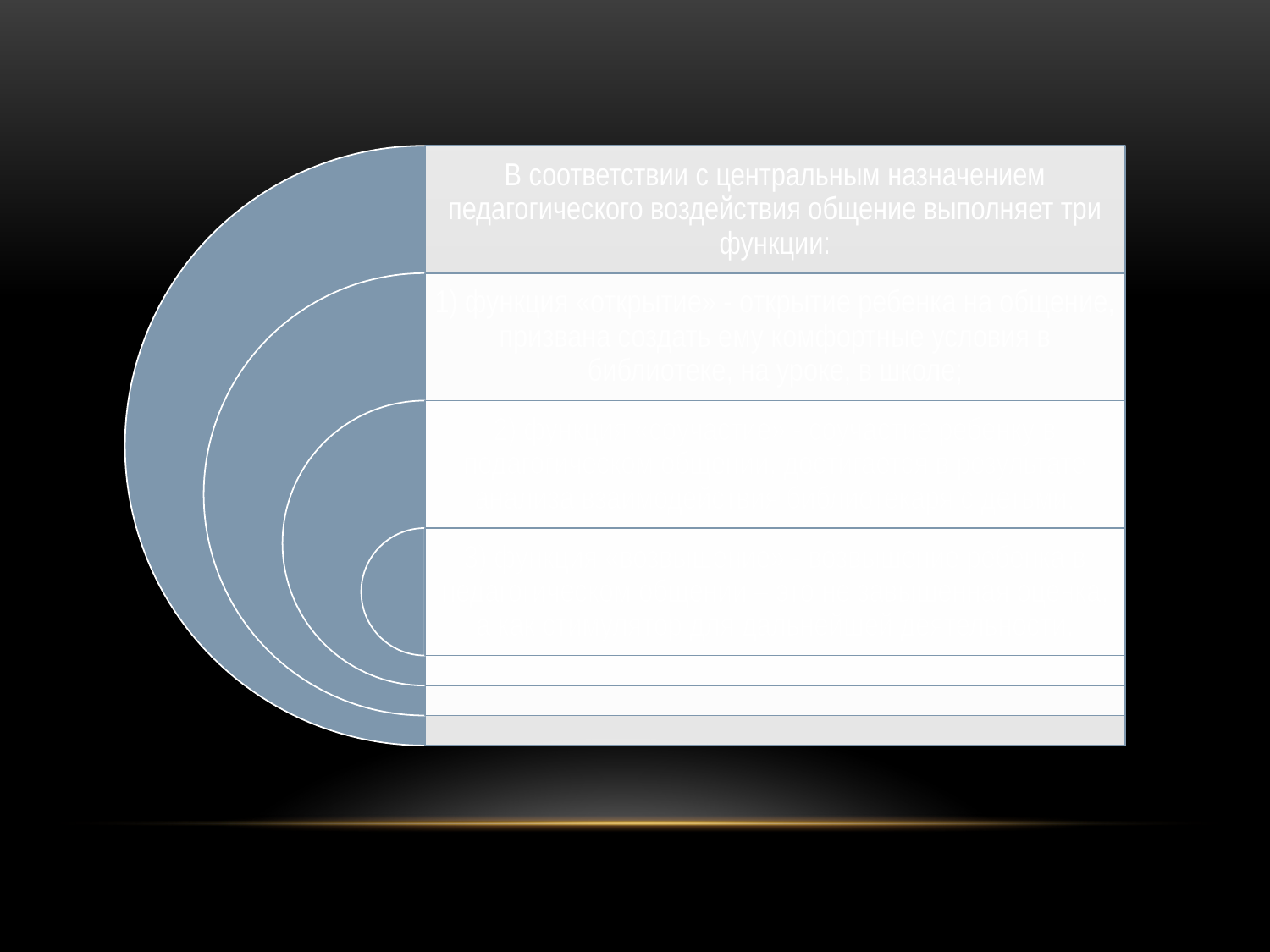

В соответствии с центральным назначением педагогического воздействия общение выполняет три функции:
1) функция «открытие» - открытие ребенка на общение, призвана создать ему комфортные условия в библиотеке, на уроке, в школе;
2) функция «соучастие» - соучастие ребенку в педагогическом общении, достигается в результате анализа взаимодействия библиотекаря с детьми;
3) функция «возвышение» - возвышение ребенка в педагогическом общении – это не завышенная оценка, а как стимулятор для дальнейшей деятельности.